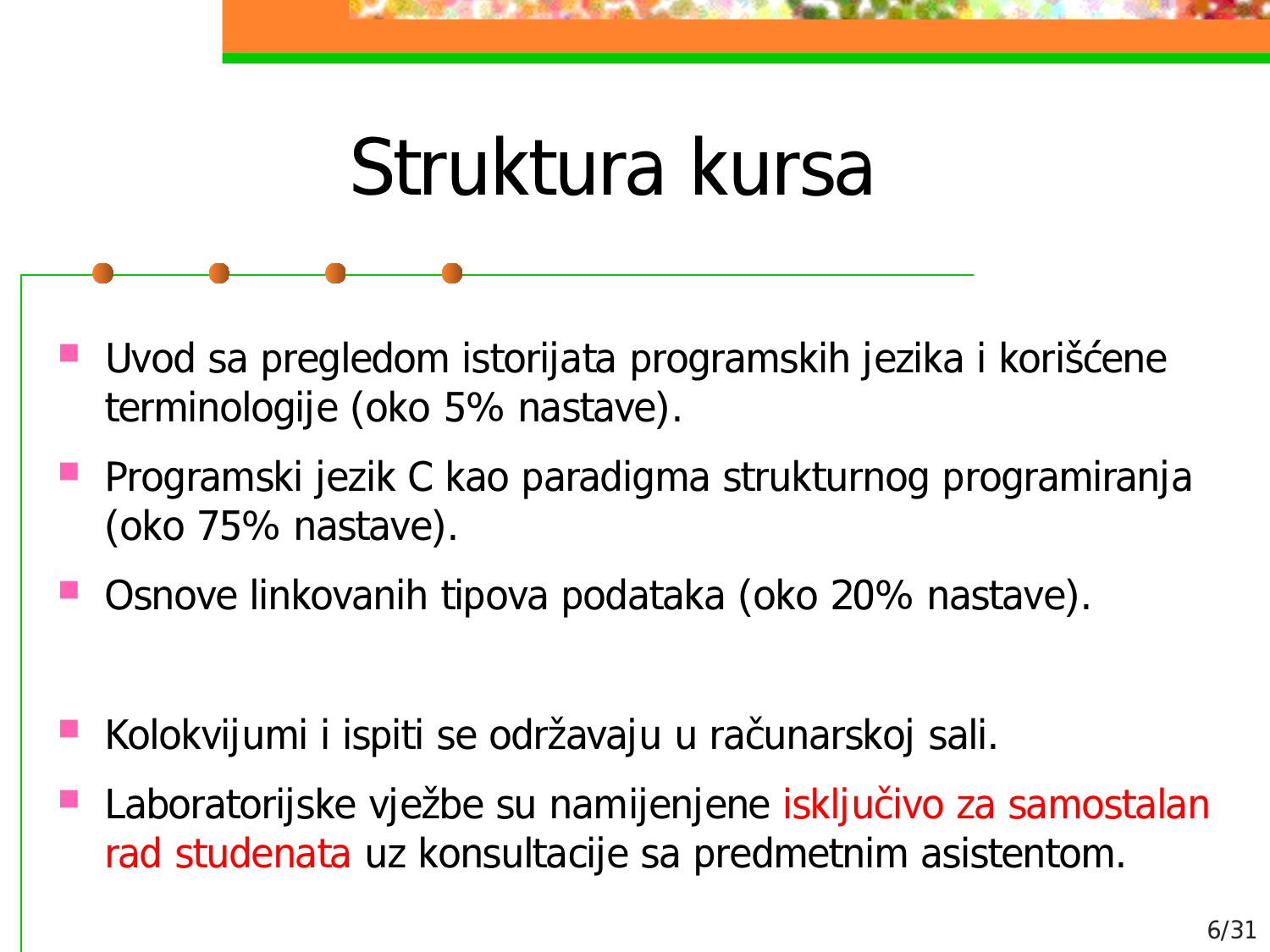

# Struktura kursa
Uvod sa pregledom istorijata programskih jezika i korišćene terminologije (oko 5% nastave).
Programski jezik C kao paradigma strukturnog programiranja (oko 75% nastave).
Osnove linkovanih tipova podataka (oko 20% nastave).

Kolokvijumi i ispiti se održavaju u računarskoj sali.
Laboratorijske vježbe su namijenjene isključivo za samostalan rad studenata uz konsultacije sa predmetnim asistentom.
6/31